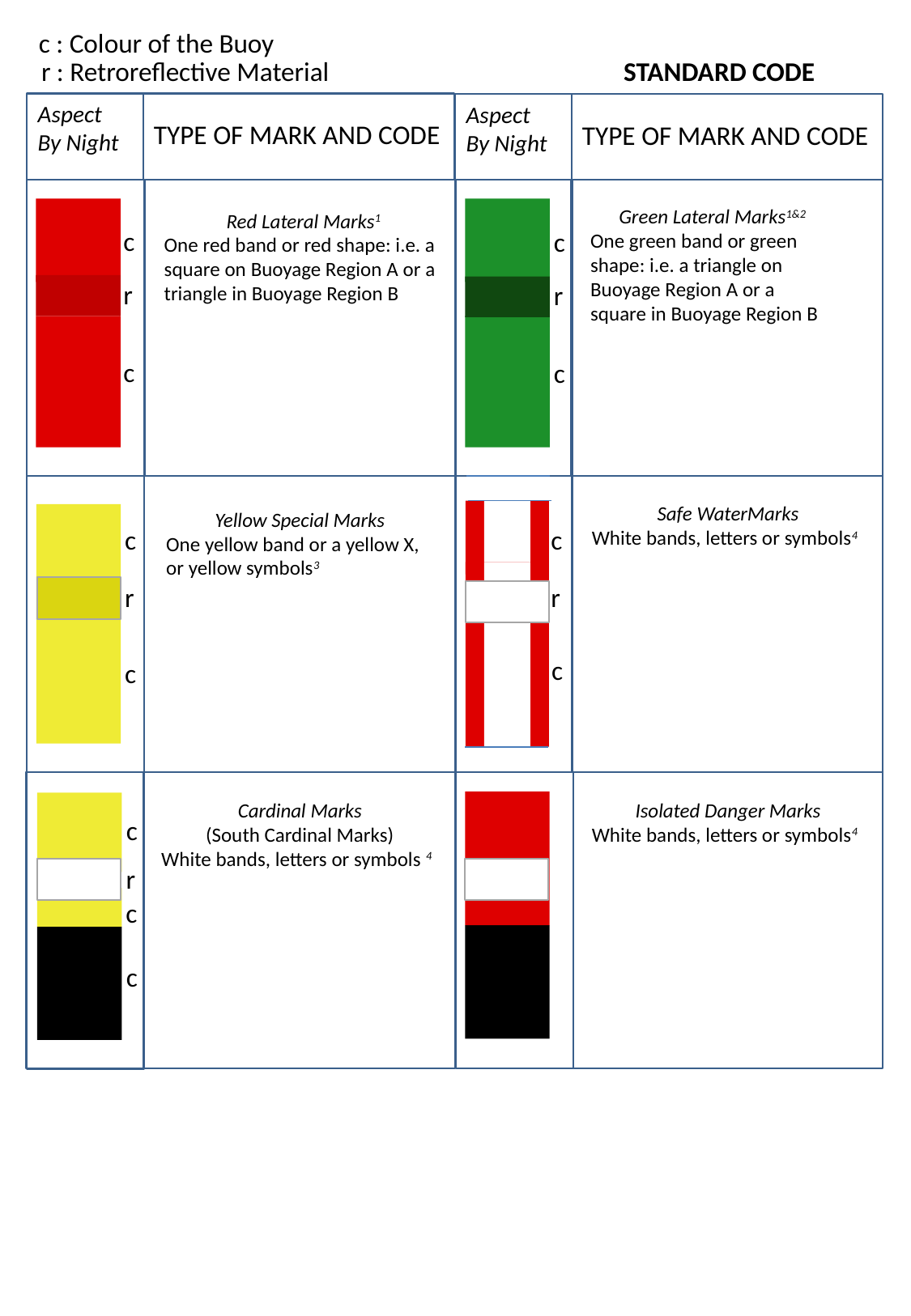

c : Colour of the Buoy
r : Retroreflective Material
STANDARD CODE
Aspect
By Night

Aspect
By Night

TYPE OF MARK AND CODE
TYPE OF MARK AND CODE

Green Lateral Marks1&2
One green band or green shape: i.e. a triangle on
Buoyage Region A or a square in Buoyage Region B

Red Lateral Marks1
One red band or red shape: i.e. a square on Buoyage Region A or a triangle in Buoyage Region B
c
c
r
r

c
c

Safe WaterMarks
White bands, letters or symbols4
Yellow Special Marks
One yellow band or a yellow X, or yellow symbols3

c
c

r
r

c
c

Cardinal Marks
(South Cardinal Marks)
White bands, letters or symbols 4

Isolated Danger Marks
White bands, letters or symbols4

c
r

c

c